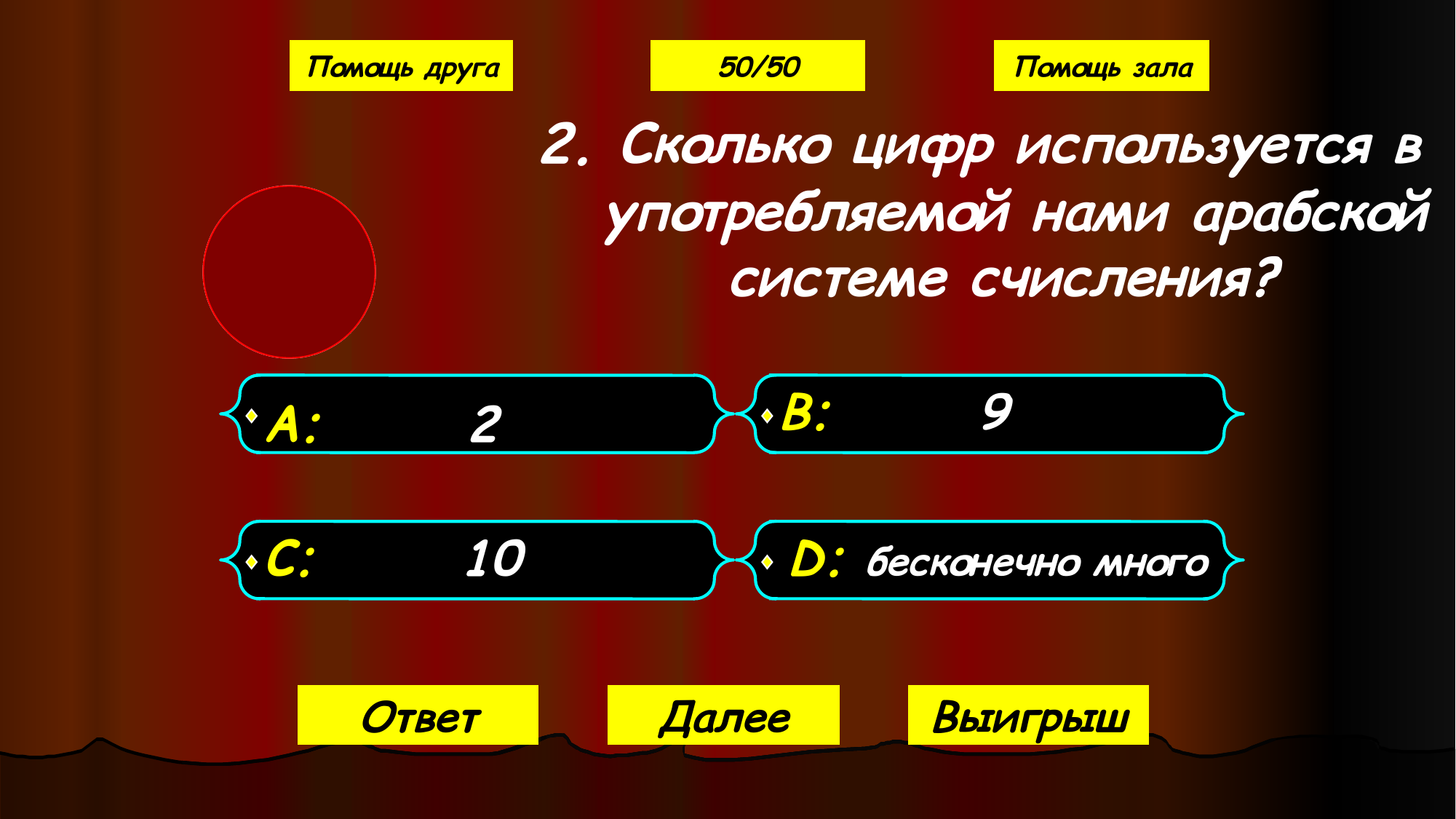

Помощь друга
50/50
Помощь зала
 2. Сколько цифр используется в употребляемой нами арабской системе счисления?

А:       2
В:       9

С:         10

D: бесконечно много

Ответ
Далее
Выигрыш